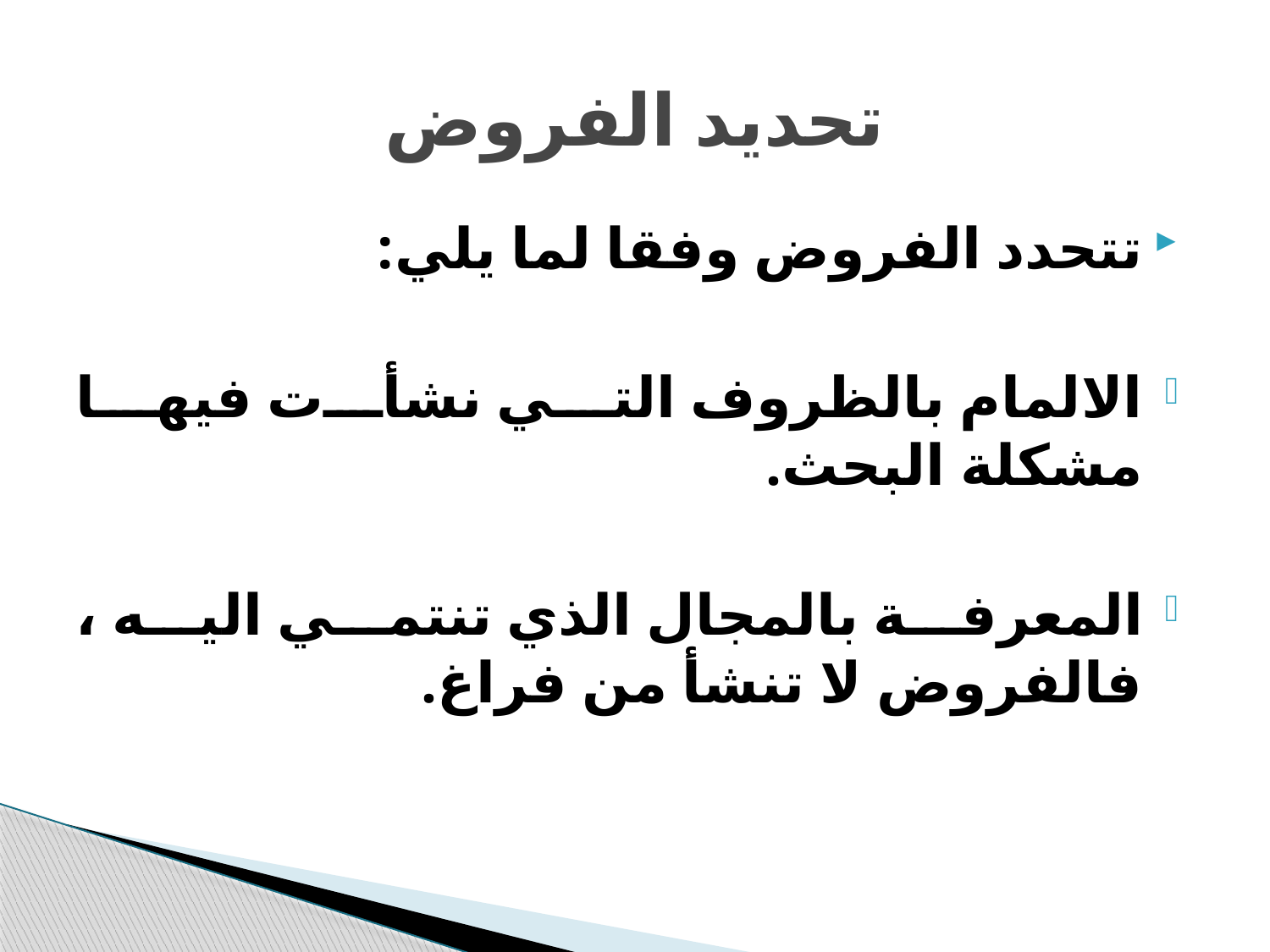

# تحديد الفروض
تتحدد الفروض وفقا لما يلي:

الالمام بالظروف التي نشأت فيها مشكلة البحث.

المعرفة بالمجال الذي تنتمي اليه ، فالفروض لا تنشأ من فراغ.